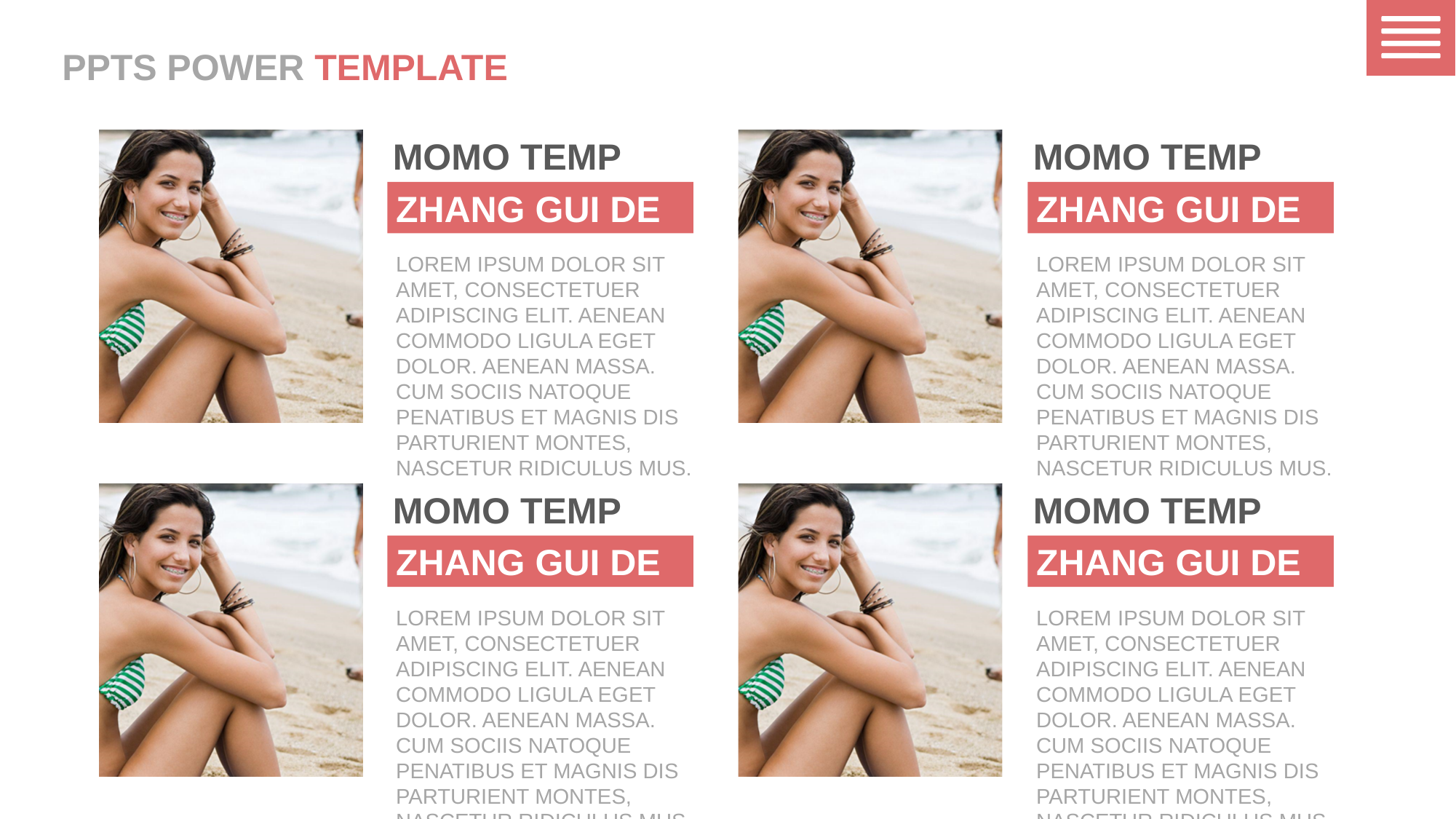

PPTS POWER TEMPLATE

MOMO TEMP

MOMO TEMP
Zhang gui de
Zhang gui de
Lorem ipsum dolor sit amet, consectetuer adipiscing elit. Aenean commodo ligula eget dolor. Aenean massa. Cum sociis natoque penatibus et magnis dis parturient montes, nascetur ridiculus mus.
Lorem ipsum dolor sit amet, consectetuer adipiscing elit. Aenean commodo ligula eget dolor. Aenean massa. Cum sociis natoque penatibus et magnis dis parturient montes, nascetur ridiculus mus.

MOMO TEMP

MOMO TEMP
Zhang gui de
Zhang gui de
Lorem ipsum dolor sit amet, consectetuer adipiscing elit. Aenean commodo ligula eget dolor. Aenean massa. Cum sociis natoque penatibus et magnis dis parturient montes, nascetur ridiculus mus.
Lorem ipsum dolor sit amet, consectetuer adipiscing elit. Aenean commodo ligula eget dolor. Aenean massa. Cum sociis natoque penatibus et magnis dis parturient montes, nascetur ridiculus mus.